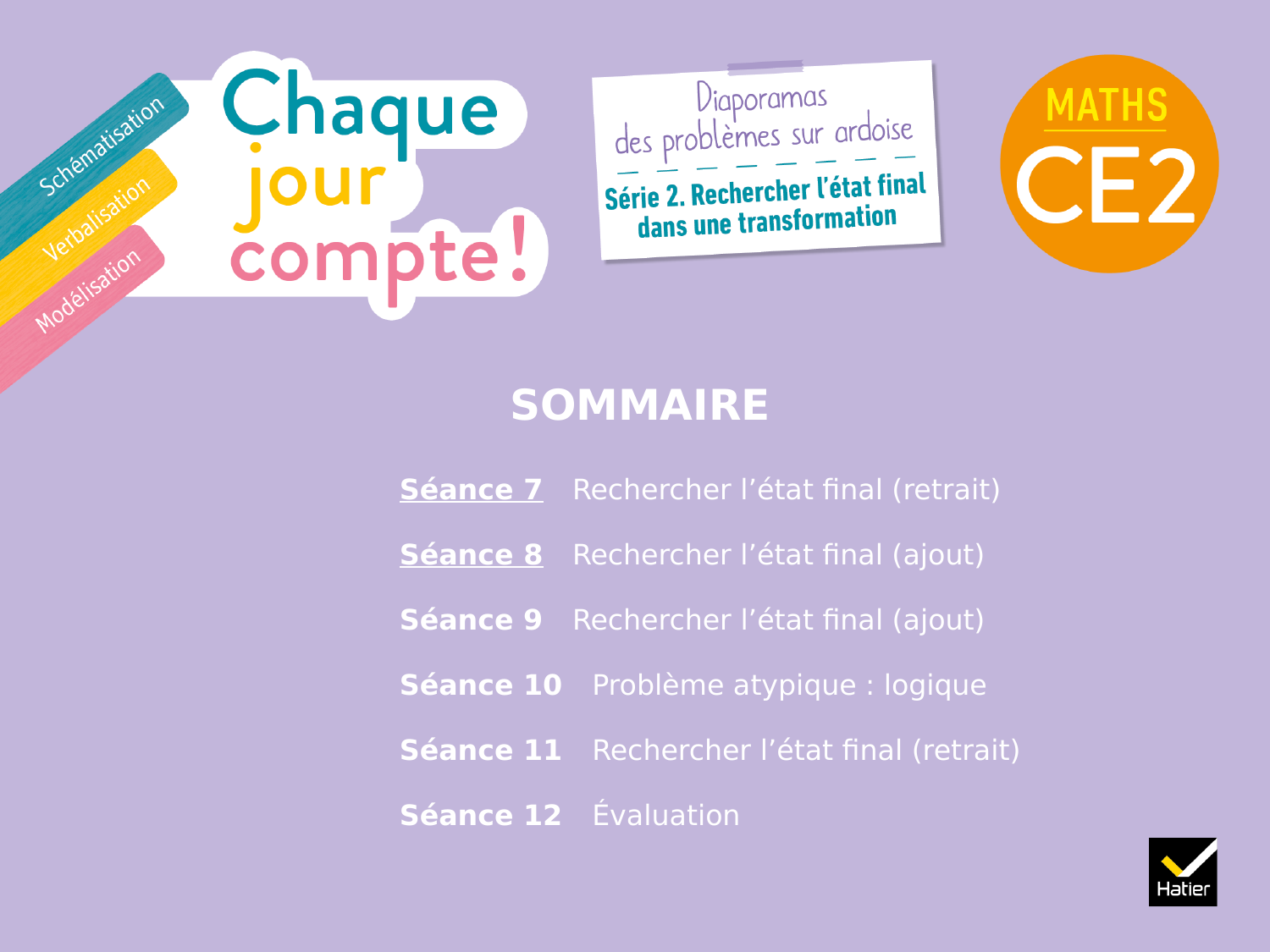

SOMMAIRE
Séance 7   Rechercher l’état final (retrait)

Séance 8   Rechercher l’état final (ajout)

Séance 9   Rechercher l’état final (ajout)

Séance 10   Problème atypique : logique

Séance 11   Rechercher l’état final (retrait)

Séance 12   Évaluation